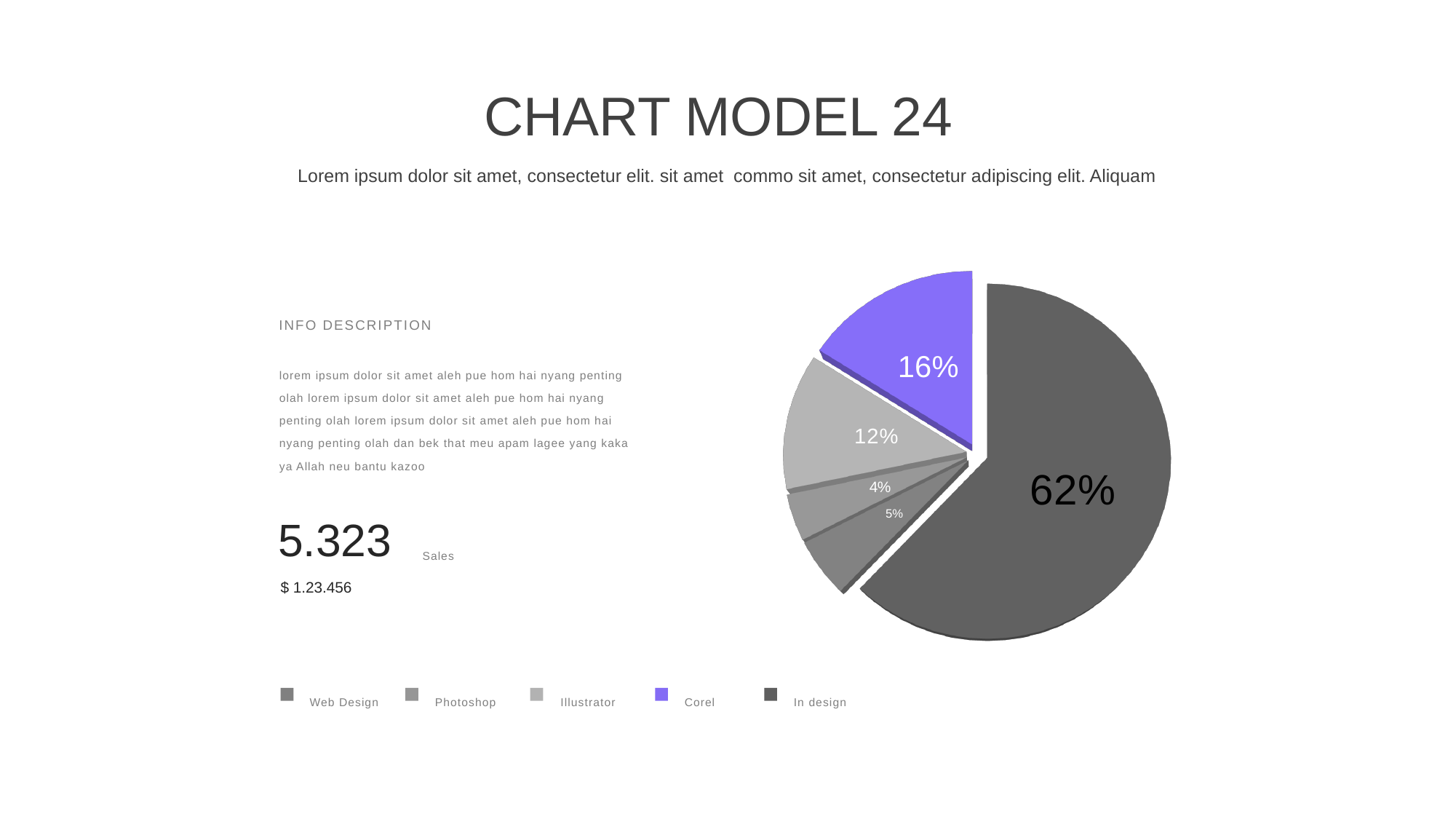

CHART MODEL 24
Lorem ipsum dolor sit amet, consectetur elit. sit amet  commo sit amet, consectetur adipiscing elit. Aliquam

[unsupported chart]

Info Description
lorem ipsum dolor sit amet aleh pue hom hai nyang penting olah lorem ipsum dolor sit amet aleh pue hom hai nyang penting olah lorem ipsum dolor sit amet aleh pue hom hai nyang penting olah dan bek that meu apam lagee yang kaka ya Allah neu bantu kazoo
5.323
Sales
$ 1.23.456
Web Design
Photoshop
Illustrator
Corel
In design